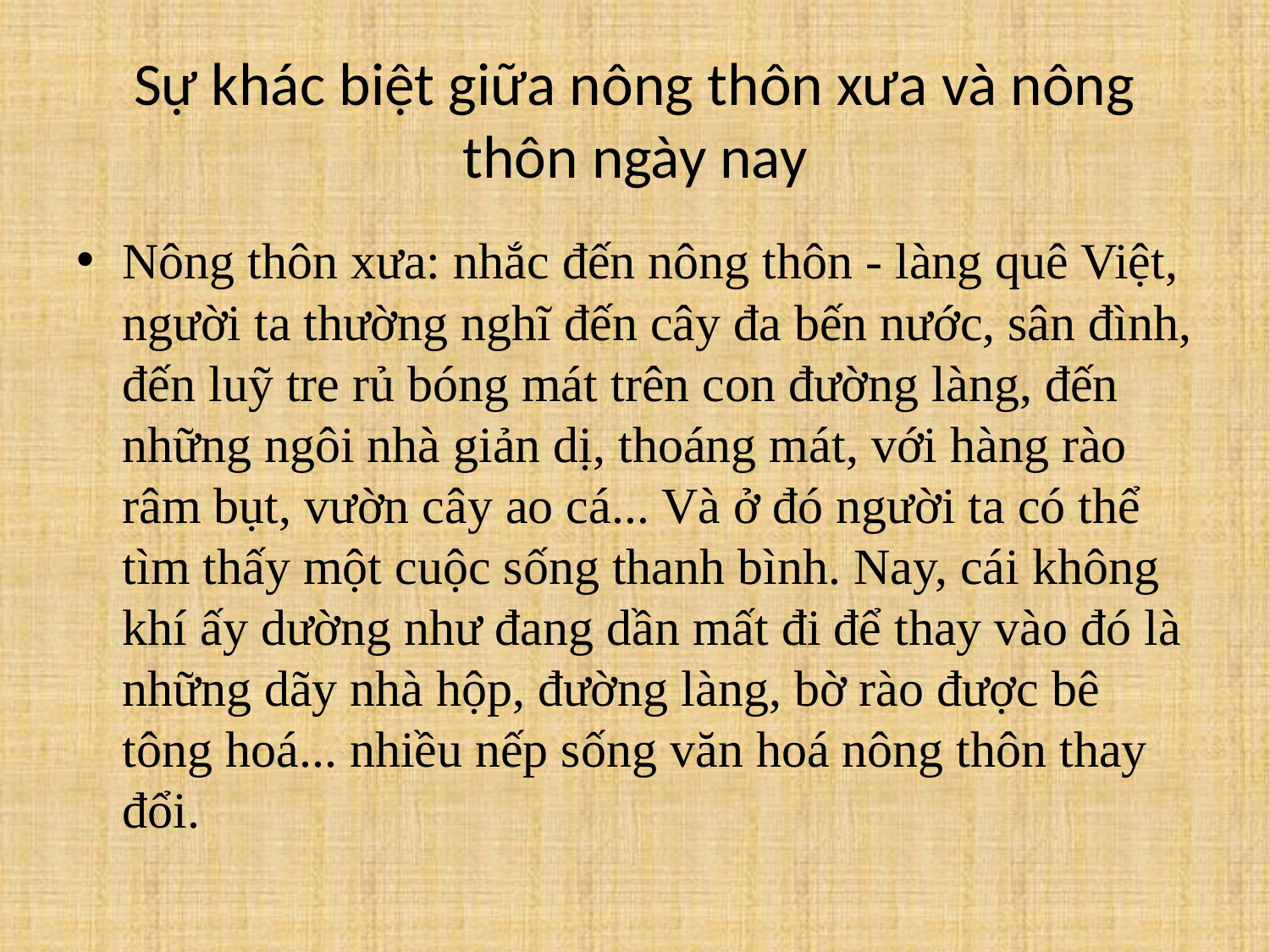

# Sự khác biệt giữa nông thôn xưa và nông thôn ngày nay
Nông thôn xưa: nhắc đến nông thôn - làng quê Việt, người ta thường nghĩ đến cây đa bến nước, sân đình, đến luỹ tre rủ bóng mát trên con đường làng, đến những ngôi nhà giản dị, thoáng mát, với hàng rào râm bụt, vườn cây ao cá... Và ở đó người ta có thể tìm thấy một cuộc sống thanh bình. Nay, cái không khí ấy dường như đang dần mất đi để thay vào đó là những dãy nhà hộp, đường làng, bờ rào được bê tông hoá... nhiều nếp sống văn hoá nông thôn thay đổi.